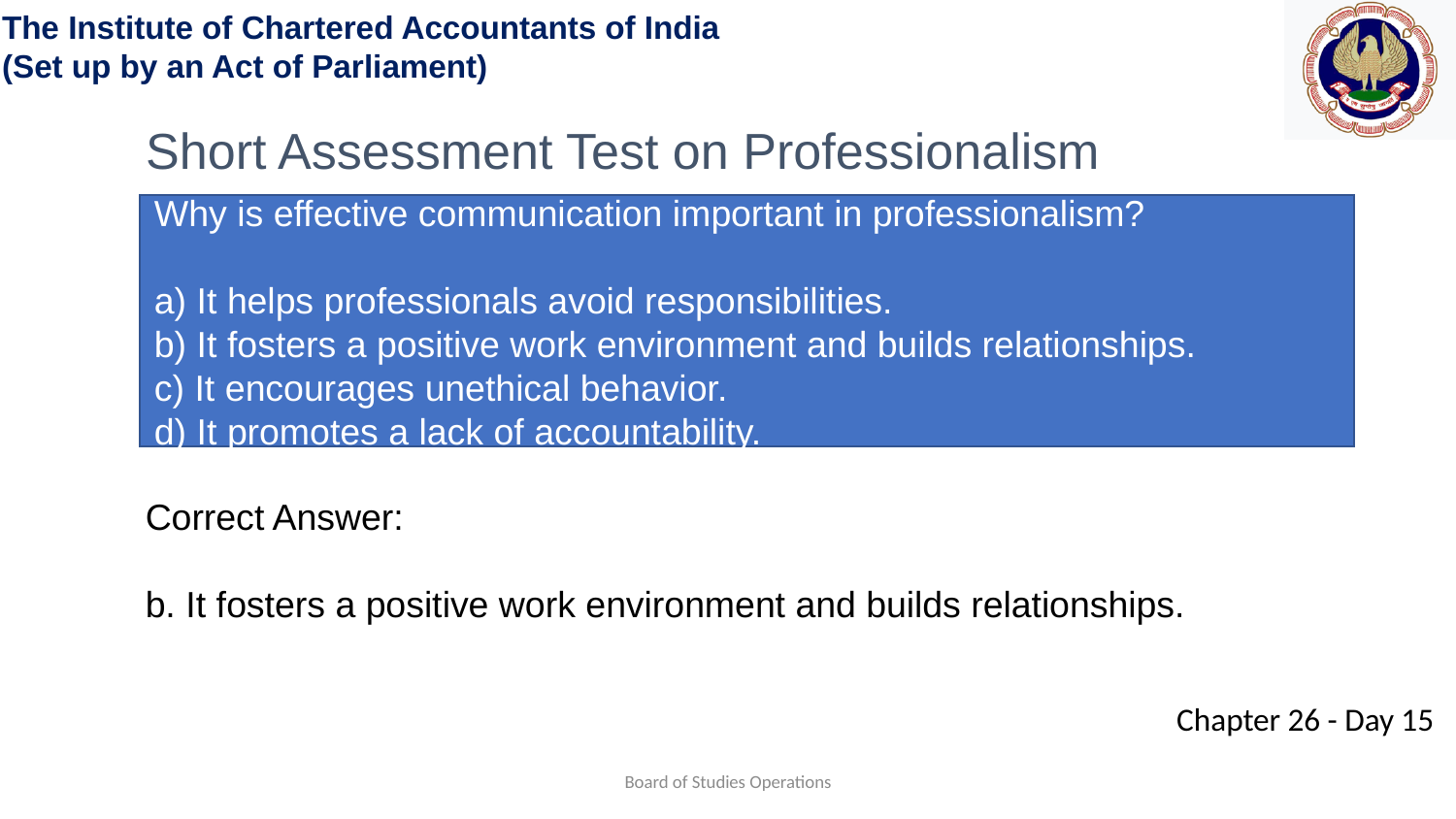

Short Assessment Test on Professionalism
Why is effective communication important in professionalism?

a) It helps professionals avoid responsibilities.
b) It fosters a positive work environment and builds relationships.
c) It encourages unethical behavior.
d) It promotes a lack of accountability.
Correct Answer:

b. It fosters a positive work environment and builds relationships.
Board of Studies Operations